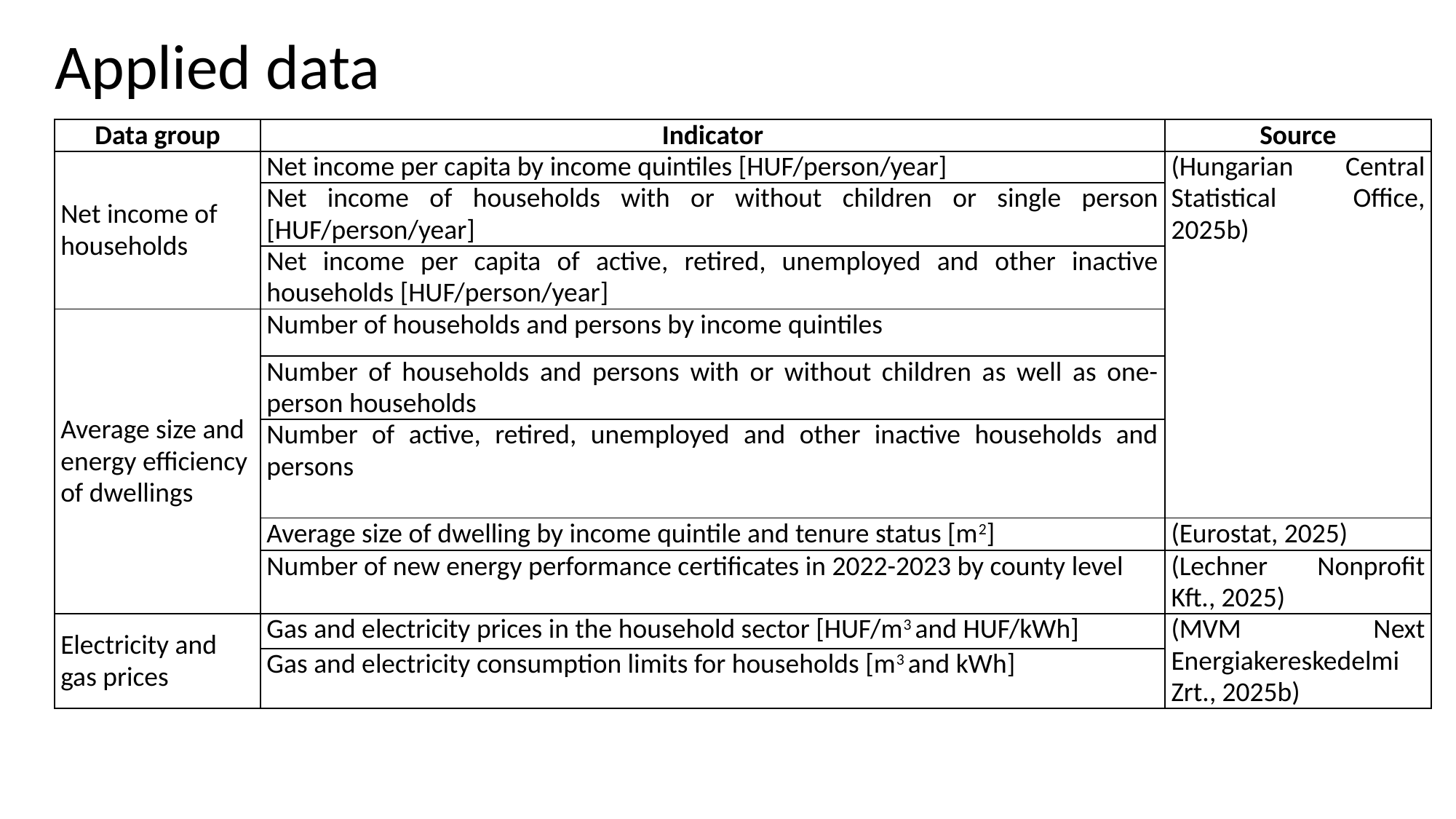

# Applied data
| Data group | Indicator | Source |
| --- | --- | --- |
| Net income of households | Net income per capita by income quintiles [HUF/person/year] | (Hungarian Central Statistical Office, 2025b) |
|  | Net income of households with or without children or single person [HUF/person/year] |  |
|  | Net income per capita of active, retired, unemployed and other inactive households [HUF/person/year] |  |
| Average size and energy efficiency of dwellings | Number of households and persons by income quintiles |  |
|  | Number of households and persons with or without children as well as one-person households |  |
|  | Number of active, retired, unemployed and other inactive households and persons |  |
|  | Average size of dwelling by income quintile and tenure status [m2] | (Eurostat, 2025) |
|  | Number of new energy performance certificates in 2022-2023 by county level | (Lechner Nonprofit Kft., 2025) |
| Electricity and gas prices | Gas and electricity prices in the household sector [HUF/m3 and HUF/kWh] | (MVM Next Energiakereskedelmi Zrt., 2025b) |
|  | Gas and electricity consumption limits for households [m3 and kWh] |  |